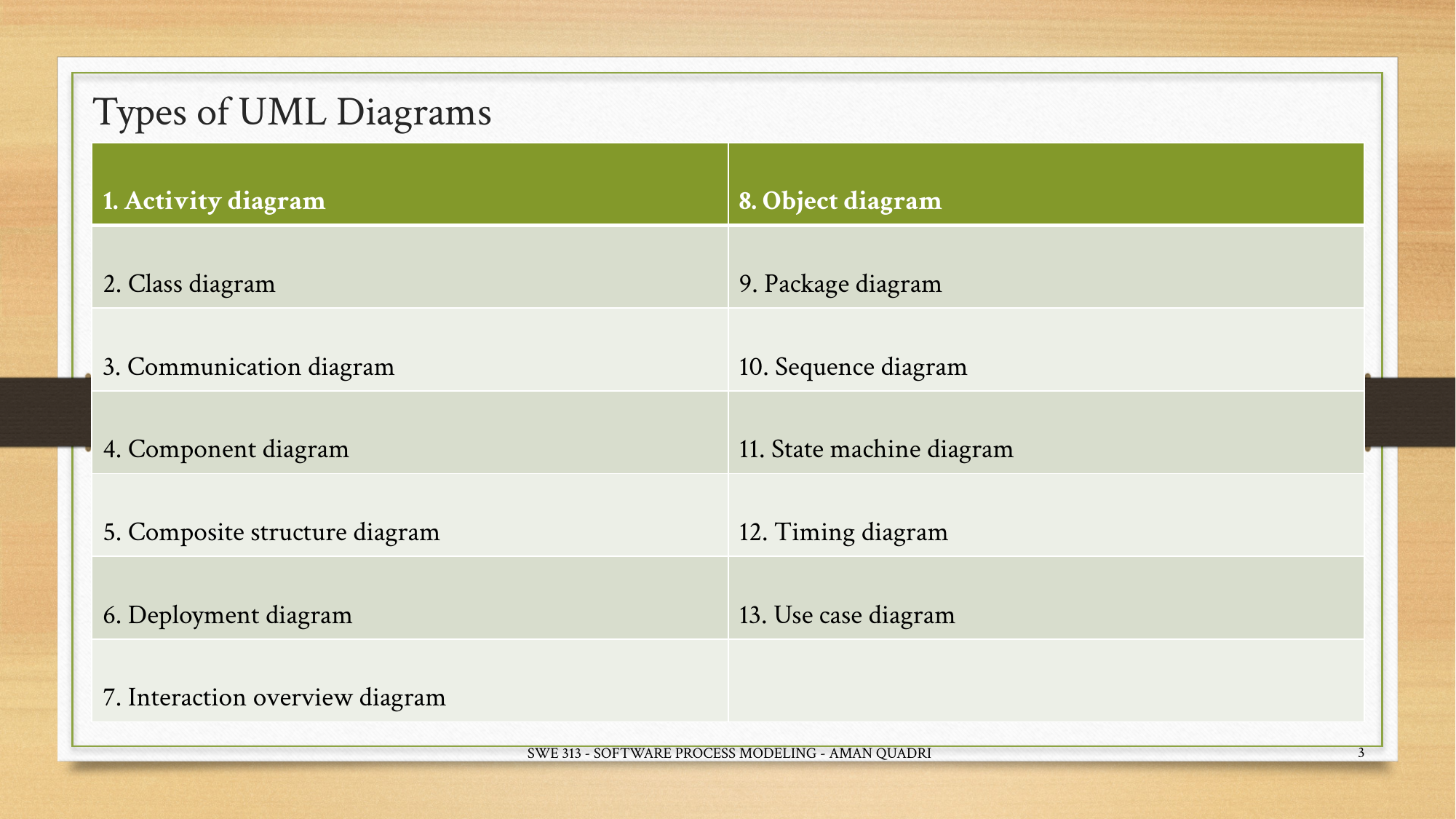

# Types of UML Diagrams
| 1. Activity diagram | 8. Object diagram |
| --- | --- |
| 2. Class diagram | 9. Package diagram |
| 3. Communication diagram | 10. Sequence diagram |
| 4. Component diagram | 11. State machine diagram |
| 5. Composite structure diagram | 12. Timing diagram |
| 6. Deployment diagram | 13. Use case diagram |
| 7. Interaction overview diagram |  |
3
SWE 313 - SOFTWARE PROCESS MODELING - AMAN QUADRI